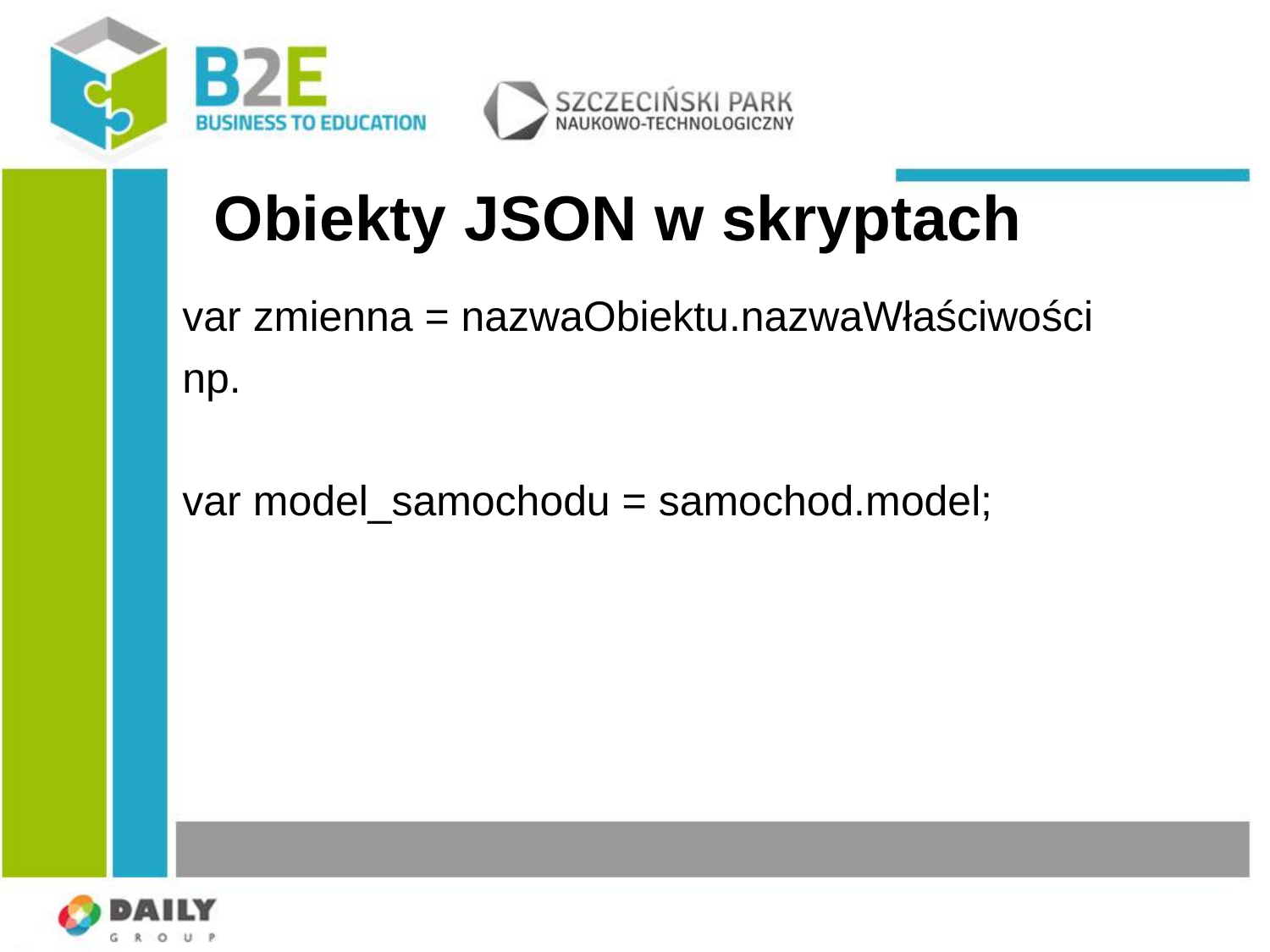

# Obiekty JSON w skryptach
var zmienna = nazwaObiektu.nazwaWłaściwości
np.

var model_samochodu = samochod.model;